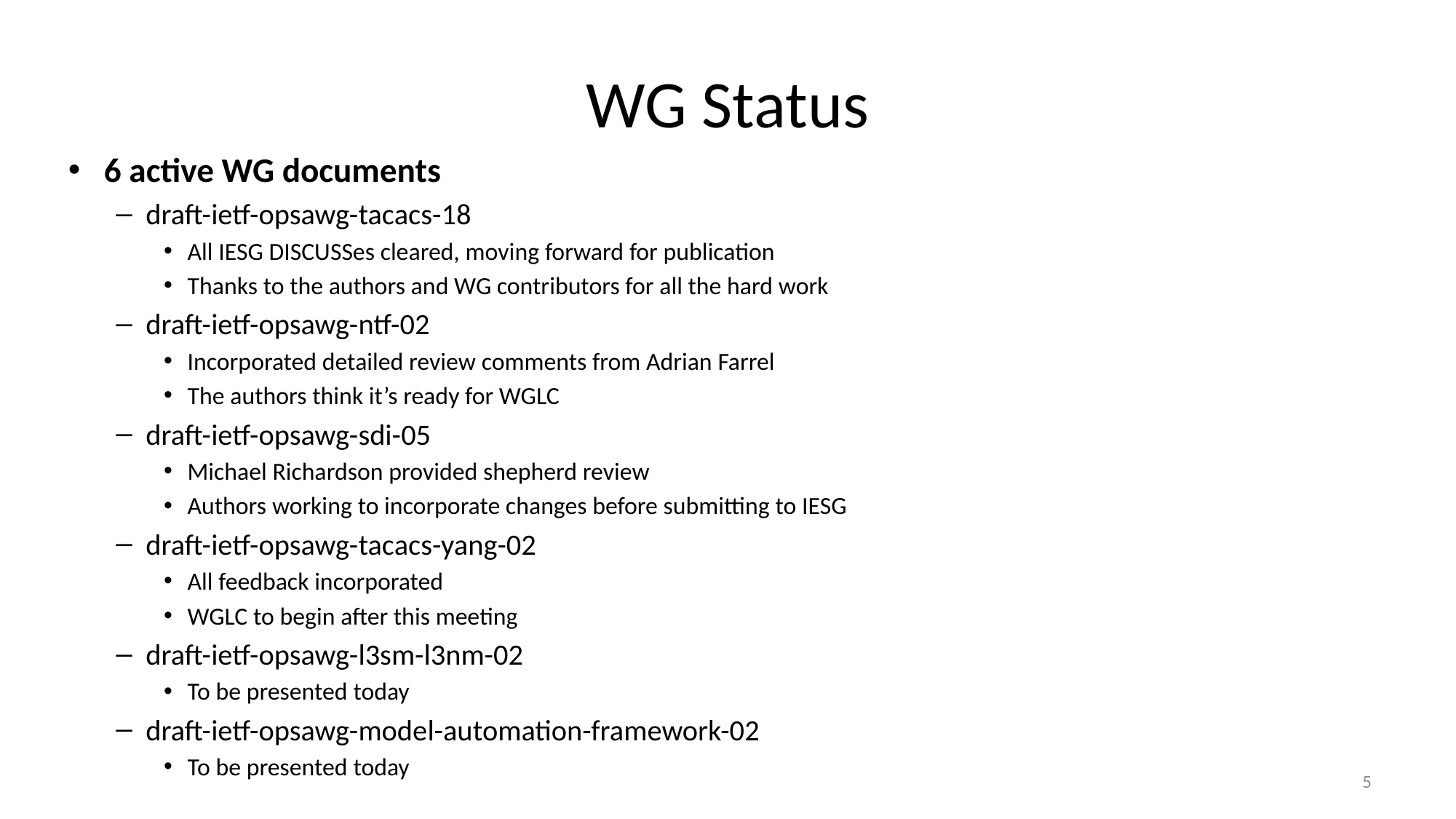

# WG Status
6 active WG documents
draft-ietf-opsawg-tacacs-18
All IESG DISCUSSes cleared, moving forward for publication
Thanks to the authors and WG contributors for all the hard work
draft-ietf-opsawg-ntf-02
Incorporated detailed review comments from Adrian Farrel
The authors think it’s ready for WGLC
draft-ietf-opsawg-sdi-05
Michael Richardson provided shepherd review
Authors working to incorporate changes before submitting to IESG
draft-ietf-opsawg-tacacs-yang-02
All feedback incorporated
WGLC to begin after this meeting
draft-ietf-opsawg-l3sm-l3nm-02
To be presented today
draft-ietf-opsawg-model-automation-framework-02
To be presented today
5